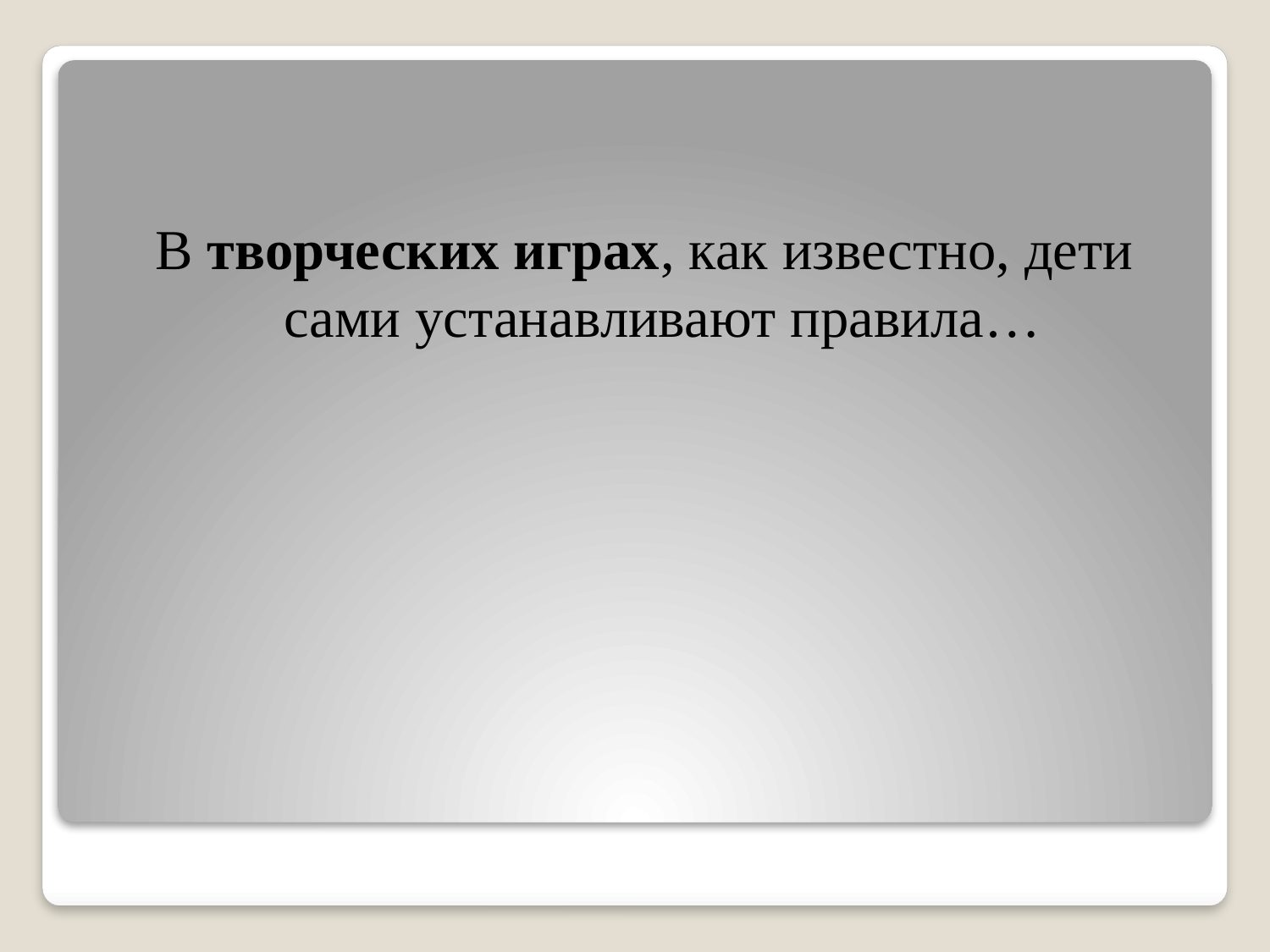

В творческих играх, как известно, дети сами устанавливают правила…
#